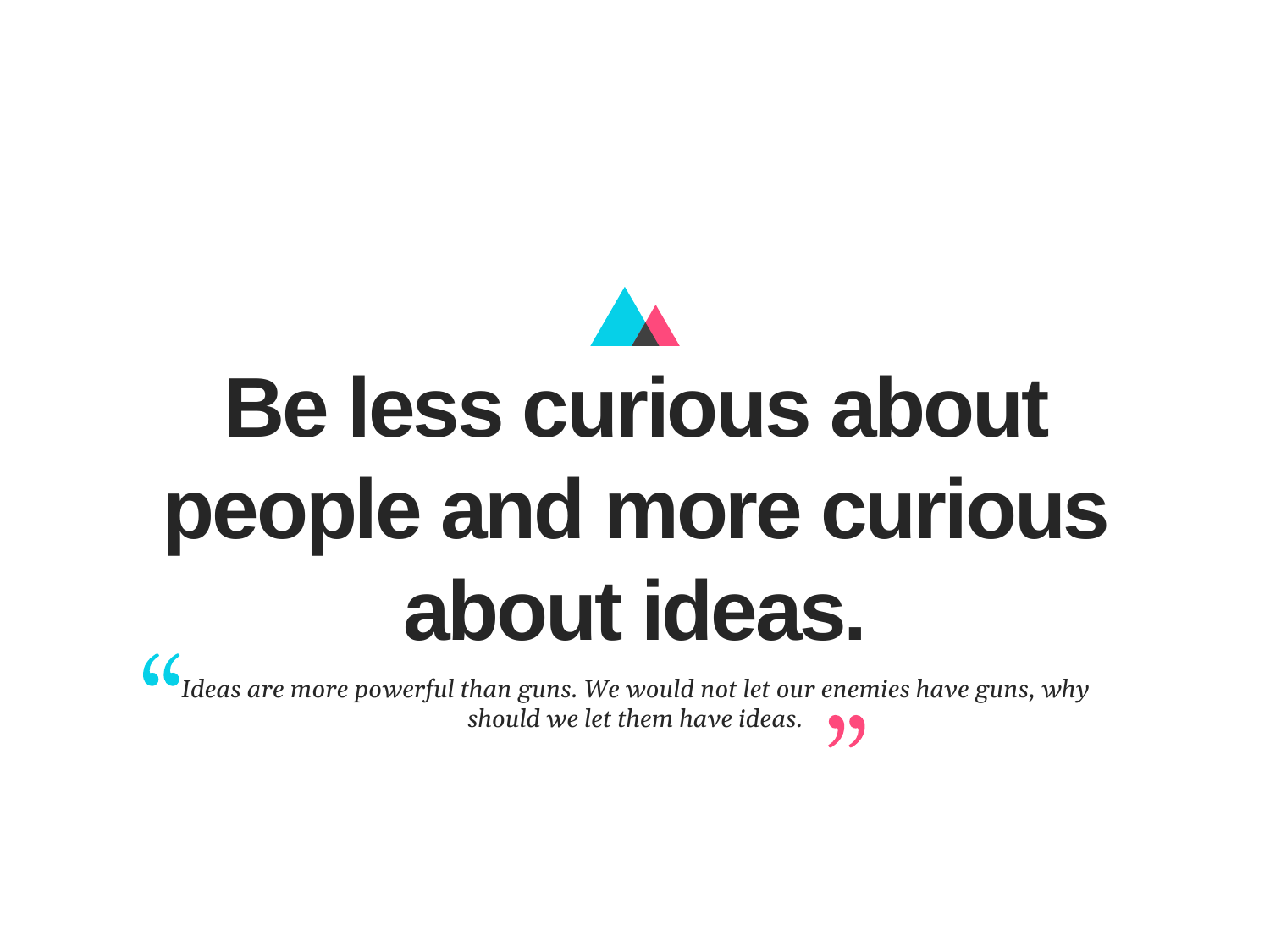

Be less curious about people and more curious about ideas.

Ideas are more powerful than guns. We would not let our enemies have guns, why should we let them have ideas.